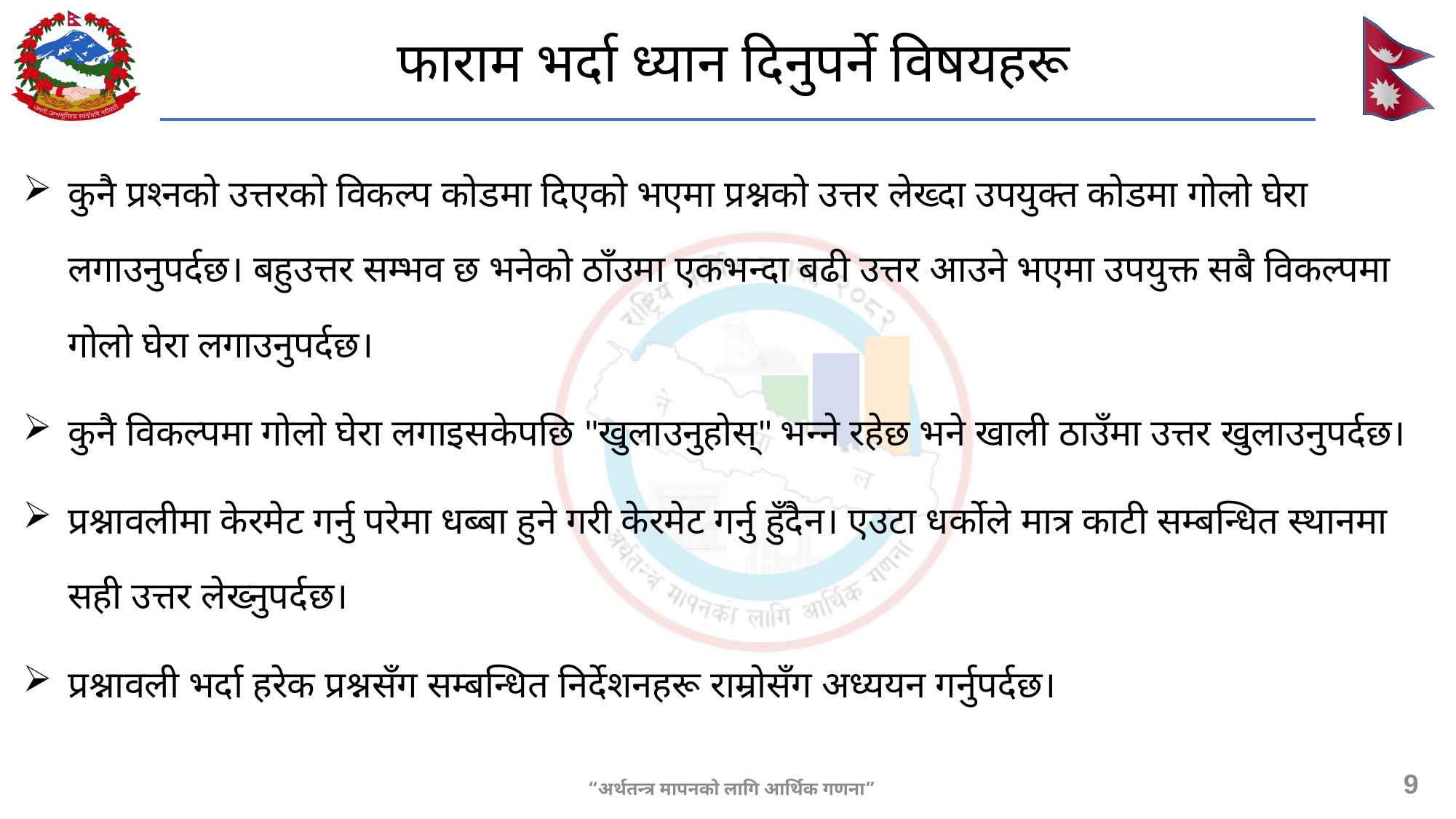

# फाराम भर्दा ध्यान दिनुपर्ने विषयहरू
कुनै प्रश्नको उत्तरको विकल्प कोडमा दिएको भएमा प्रश्नको उत्तर लेख्दा उपयुक्त कोडमा गोलो घेरा लगाउनुपर्दछ। बहुउत्तर सम्भव छ भनेको ठाँउमा एकभन्दा बढी उत्तर आउने भएमा उपयुक्त सबै विकल्पमा गोलो घेरा लगाउनुपर्दछ।
कुनै विकल्पमा गोलो घेरा लगाइसकेपछि "खुलाउनुहोस्" भन्ने रहेछ भने खाली ठाउँमा उत्तर खुलाउनुपर्दछ।
प्रश्नावलीमा केरमेट गर्नु परेमा धब्बा हुने गरी केरमेट गर्नु हुँदैन। एउटा धर्कोले मात्र काटी सम्बन्धित स्थानमा सही उत्तर लेख्नुपर्दछ।
प्रश्नावली भर्दा हरेक प्रश्नसँग सम्बन्धित निर्देशनहरू राम्रोसँग अध्ययन गर्नुपर्दछ।

9
“अर्थतन्त्र मापनको लागि आर्थिक गणना”